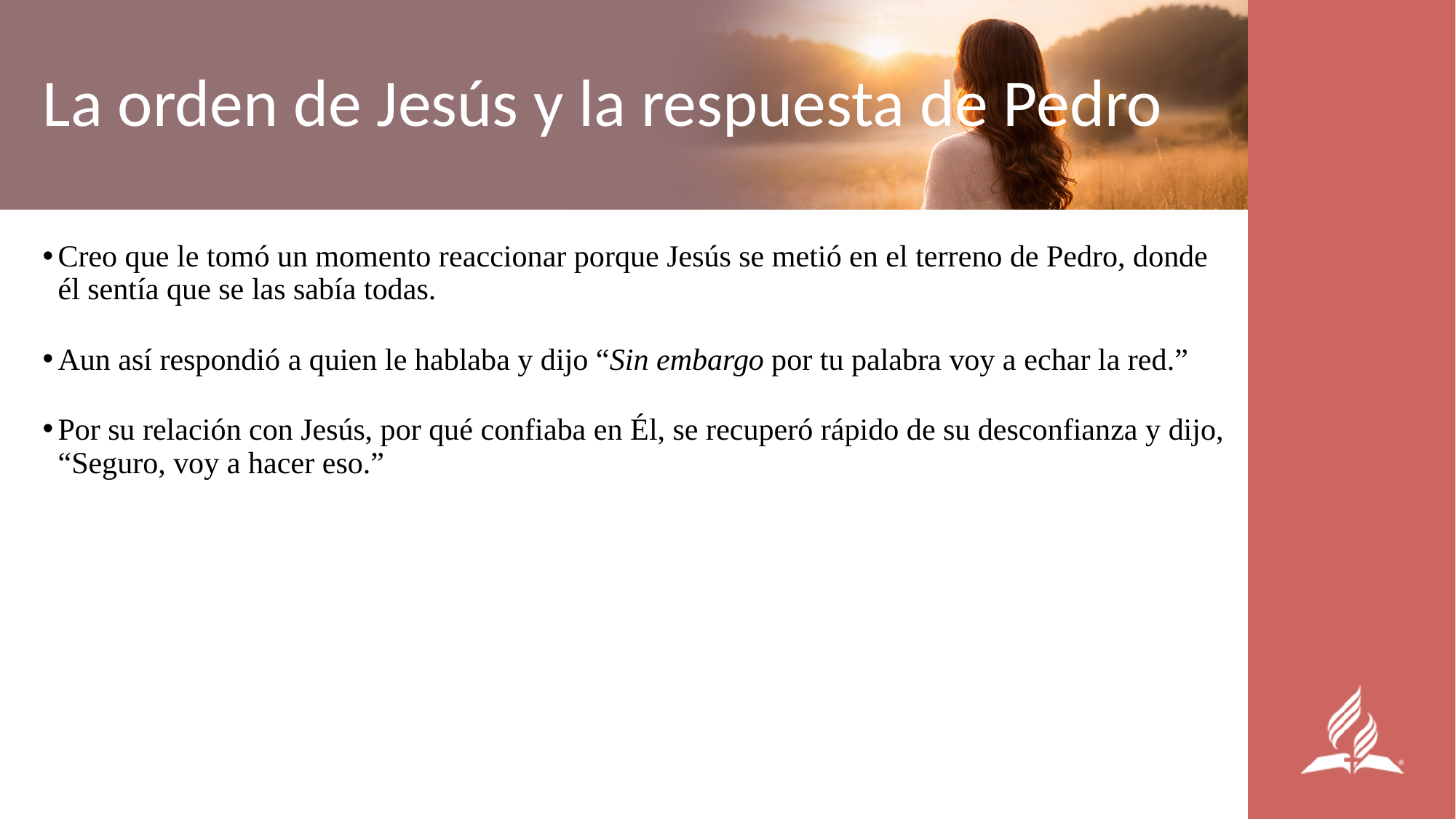

# La orden de Jesús y la respuesta de Pedro
Creo que le tomó un momento reaccionar porque Jesús se metió en el terreno de Pedro, donde él sentía que se las sabía todas.

Aun así respondió a quien le hablaba y dijo “Sin embargo por tu palabra voy a echar la red.”

Por su relación con Jesús, por qué confiaba en Él, se recuperó rápido de su desconfianza y dijo, “Seguro, voy a hacer eso.”